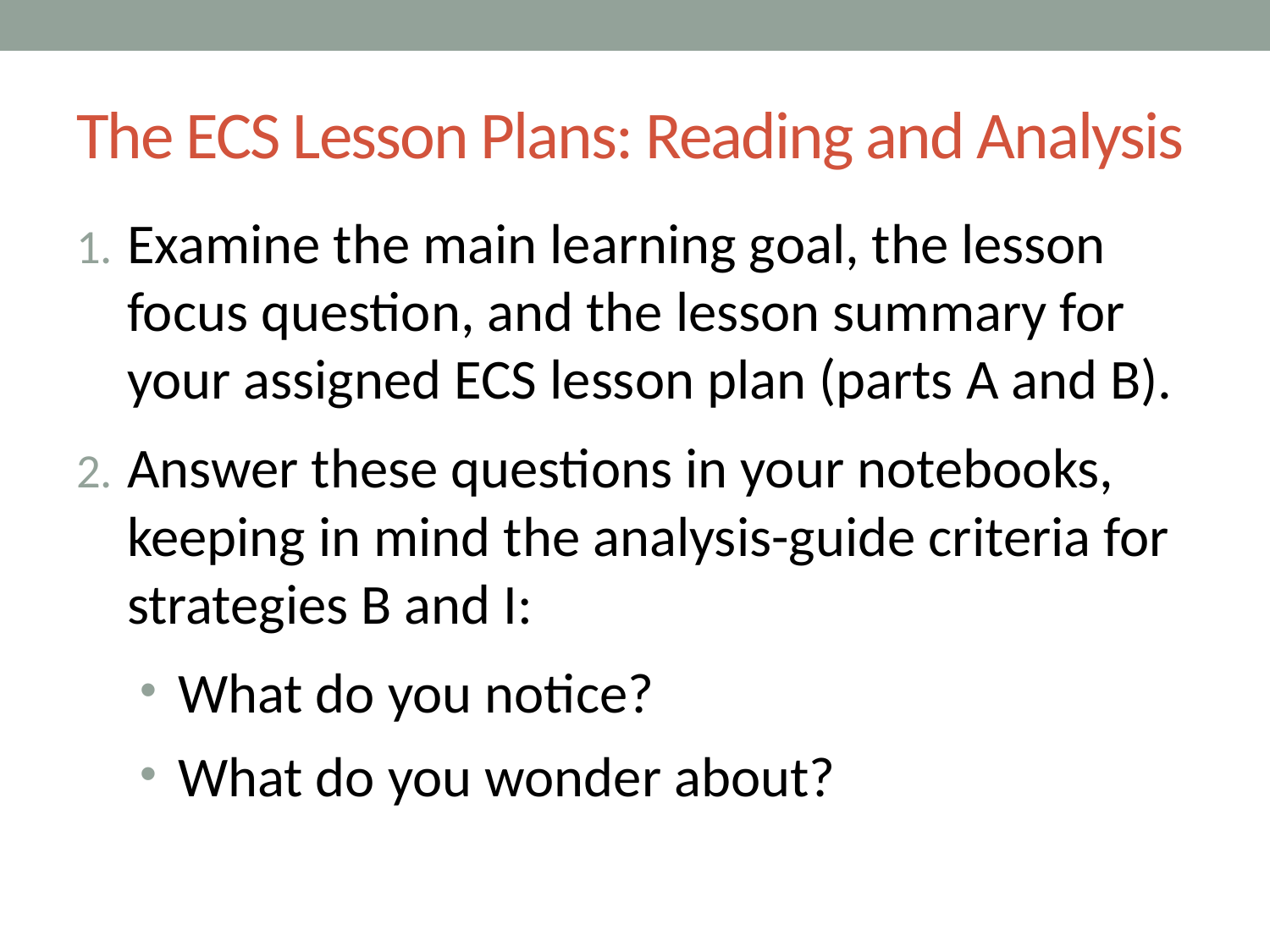

The ECS Lesson Plans: Reading and Analysis
Examine the main learning goal, the lesson focus question, and the lesson summary for your assigned ECS lesson plan (parts A and B).
Answer these questions in your notebooks, keeping in mind the analysis-guide criteria for strategies B and I:
What do you notice?
What do you wonder about?